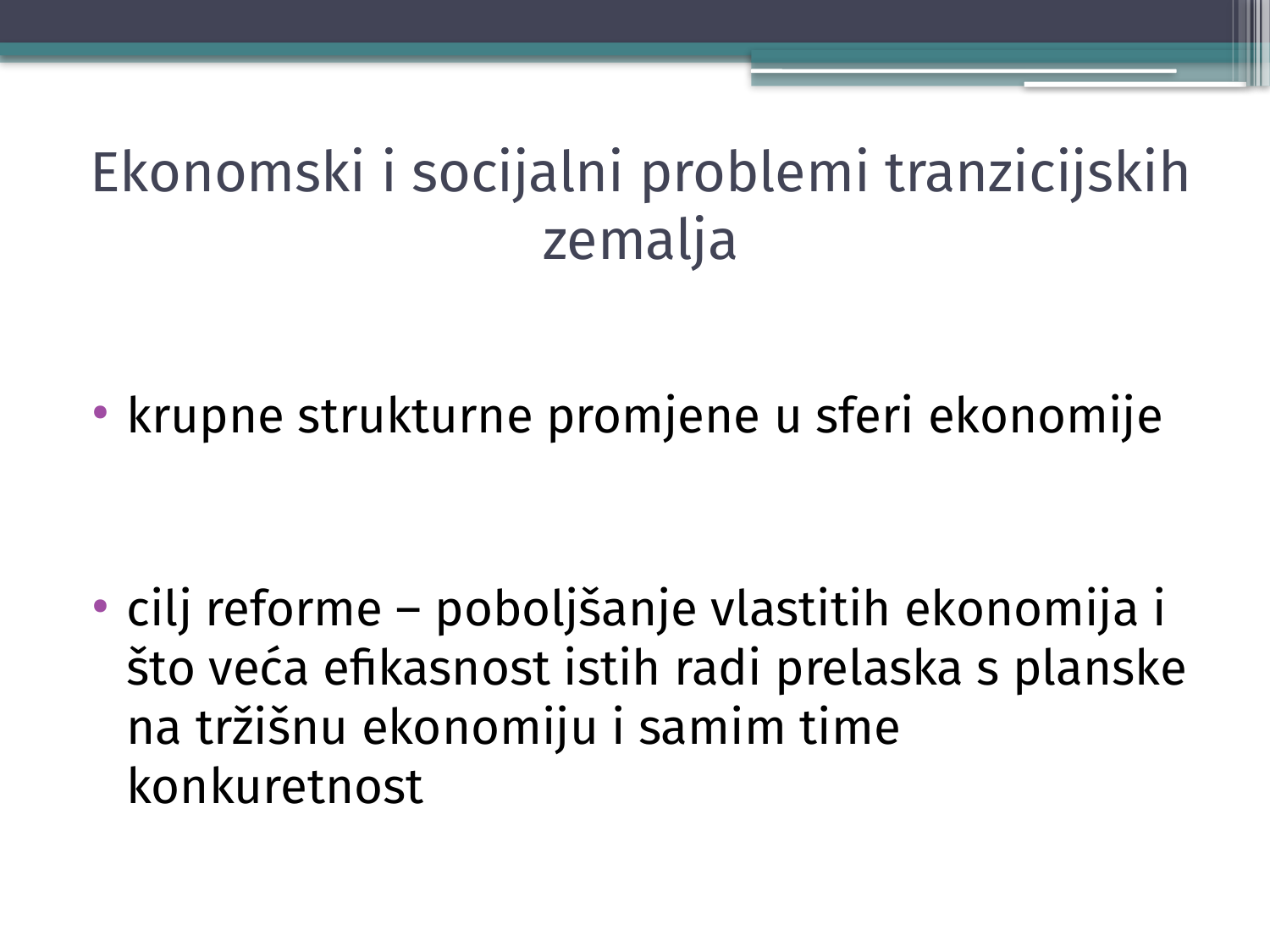

# Ekonomski i socijalni problemi tranzicijskih zemalja

krupne strukturne promjene u sferi ekonomije

cilj reforme – poboljšanje vlastitih ekonomija i što veća efikasnost istih radi prelaska s planske na tržišnu ekonomiju i samim time konkuretnost